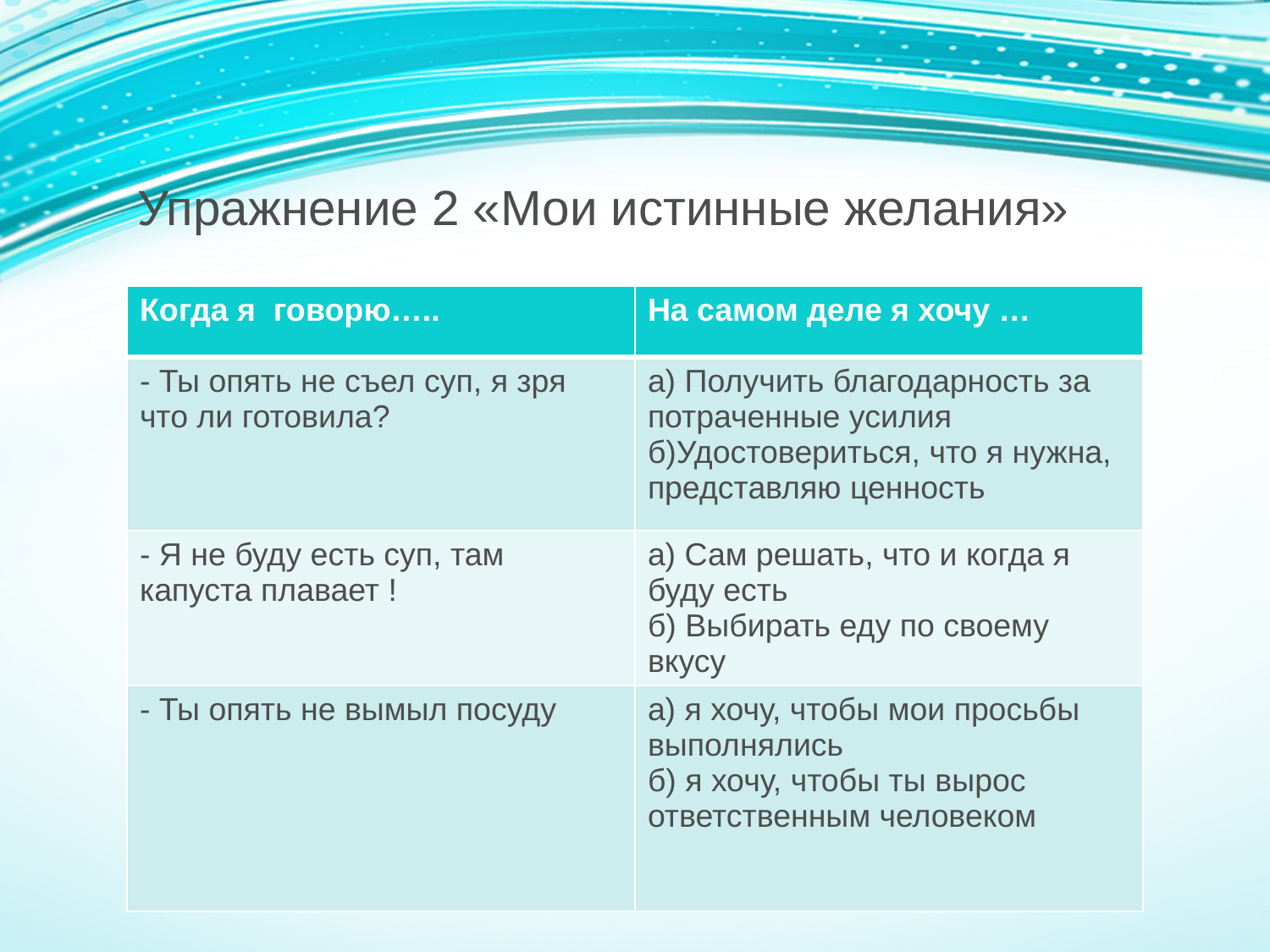

# Упражнение 2 «Мои истинные желания»
| Когда я говорю….. | На самом деле я хочу … |
| --- | --- |
| - Ты опять не съел суп, я зря что ли готовила? | а) Получить благодарность за потраченные усилия б)Удостовериться, что я нужна, представляю ценность |
| - Я не буду есть суп, там капуста плавает ! | а) Сам решать, что и когда я буду есть б) Выбирать еду по своему вкусу |
| - Ты опять не вымыл посуду | а) я хочу, чтобы мои просьбы выполнялись б) я хочу, чтобы ты вырос ответственным человеком |